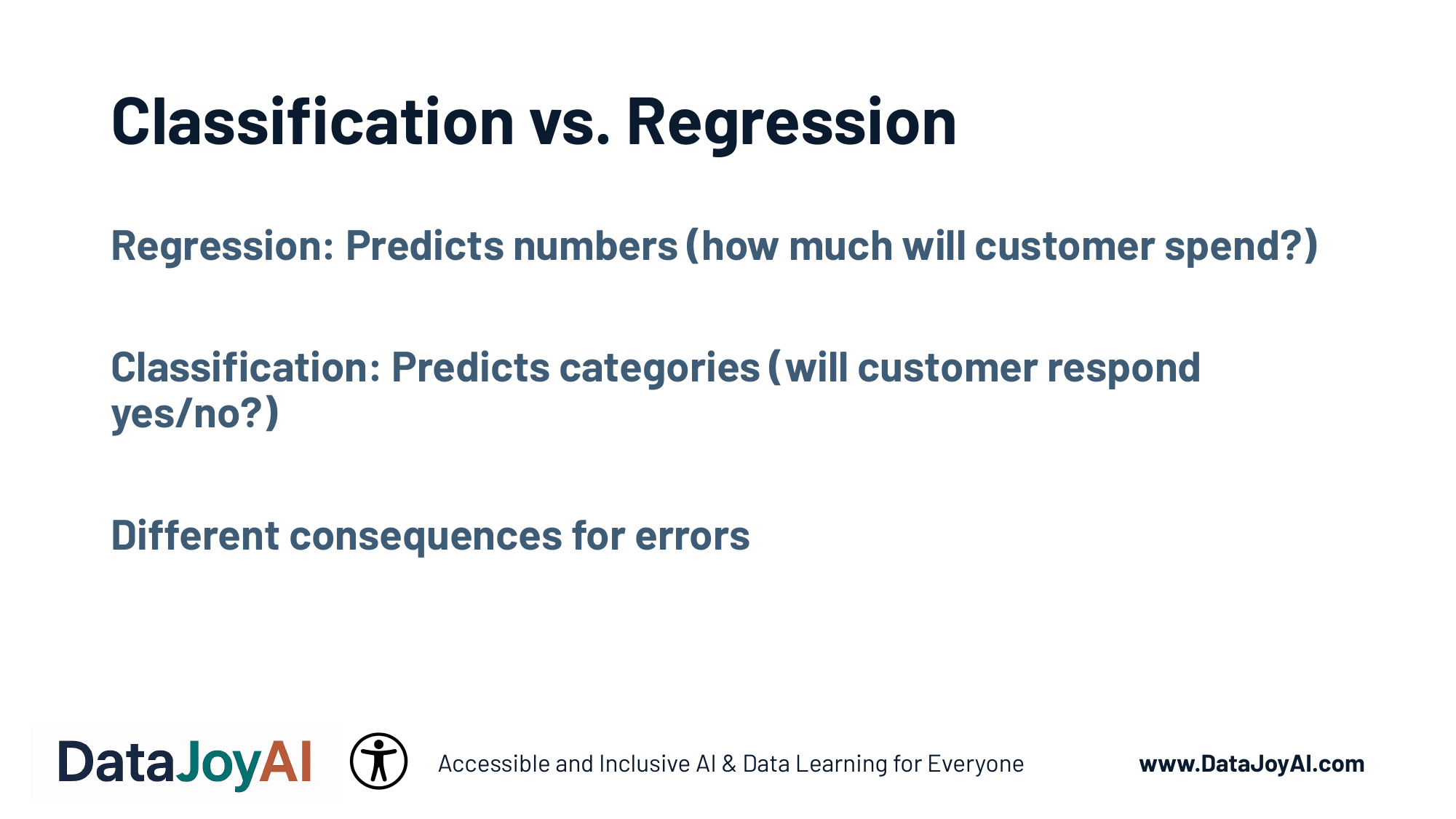

# Classification vs. Regression
Regression: Predicts numbers (how much will customer spend?)

Classification: Predicts categories (will customer respond yes/no?)

Different consequences for errors